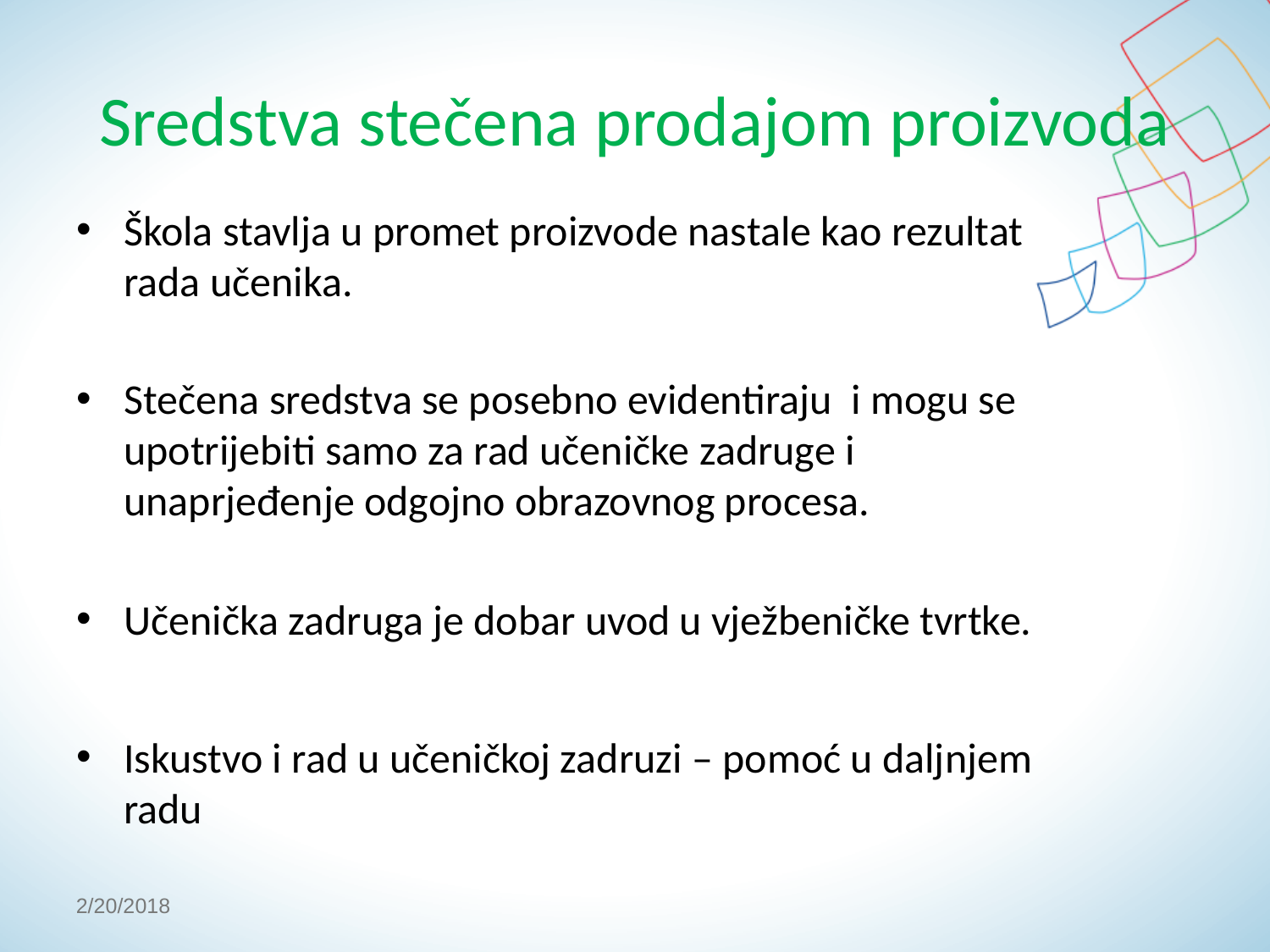

# Sredstva stečena prodajom proizvoda
Škola stavlja u promet proizvode nastale kao rezultat rada učenika.

Stečena sredstva se posebno evidentiraju  i mogu se upotrijebiti samo za rad učeničke zadruge i unaprjeđenje odgojno obrazovnog procesa.

Učenička zadruga je dobar uvod u vježbeničke tvrtke.

Iskustvo i rad u učeničkoj zadruzi – pomoć u daljnjem radu